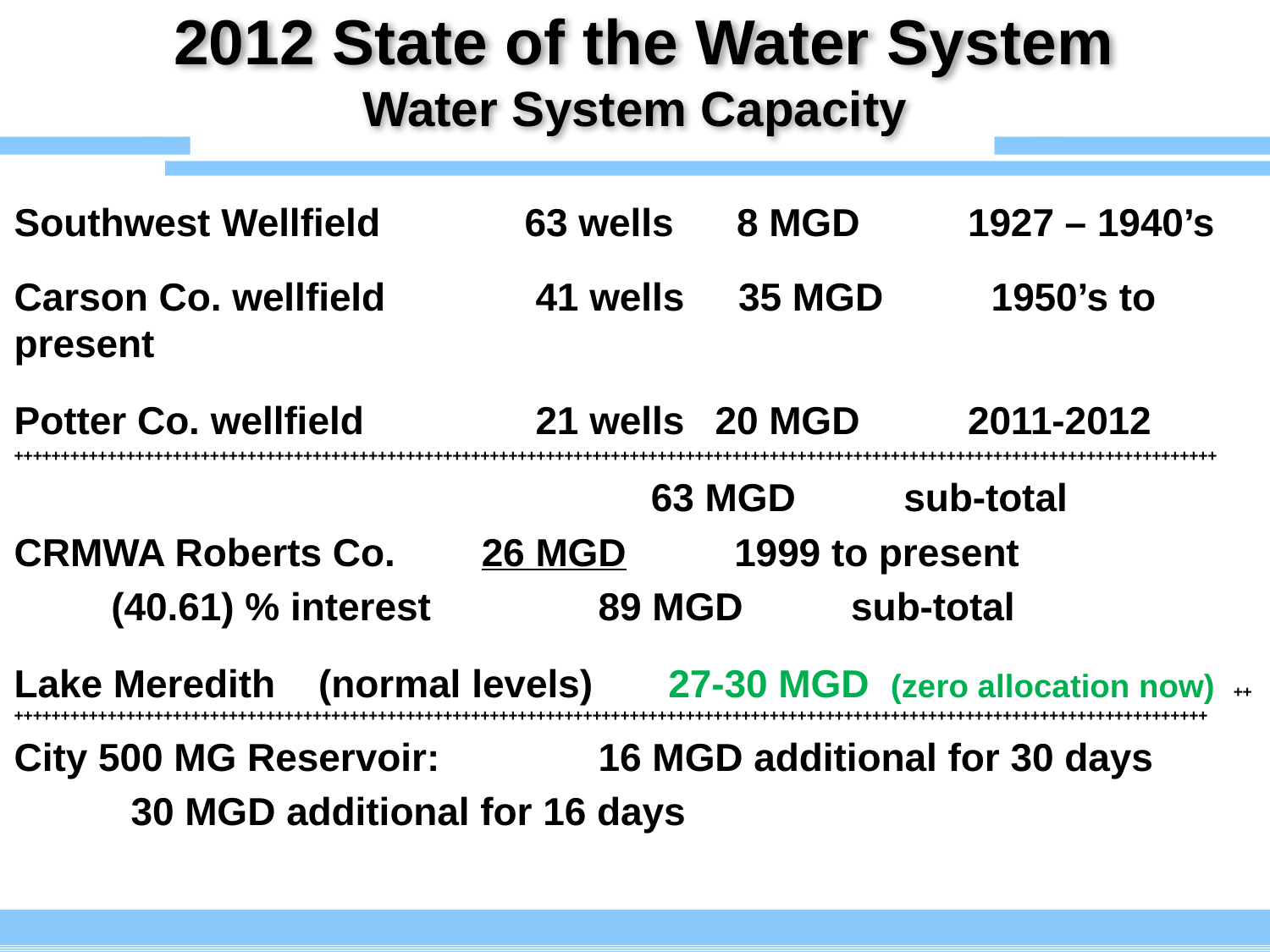

# 2012 State of the Water System Water System Capacity
Southwest Wellfield	    63 wells	  8 MGD          1927 – 1940’s

Carson Co. wellfield	     41 wells     35 MGD          1950’s to present

Potter Co. wellfield 	     21 wells	20 MGD          2011-2012
+++++++++++++++++++++++++++++++++++++++++++++++++++++++++++++++++++++++++++++++++++++++++++++++++++++++++++++++++++++++++++++++++
                                                           63 MGD          sub-total
CRMWA Roberts Co.		26 MGD          1999 to present
         (40.61) % interest	 	89 MGD          sub-total

Lake Meredith    (normal levels)       27-30 MGD  (zero allocation now)  ++++++++++++++++++++++++++++++++++++++++++++++++++++++++++++++++++++++++++++++++++++++++++++++++++++++++++++++++++++++++++++++++++
City 500 MG Reservoir:      	16 MGD additional for 30 days
				30 MGD additional for 16 days